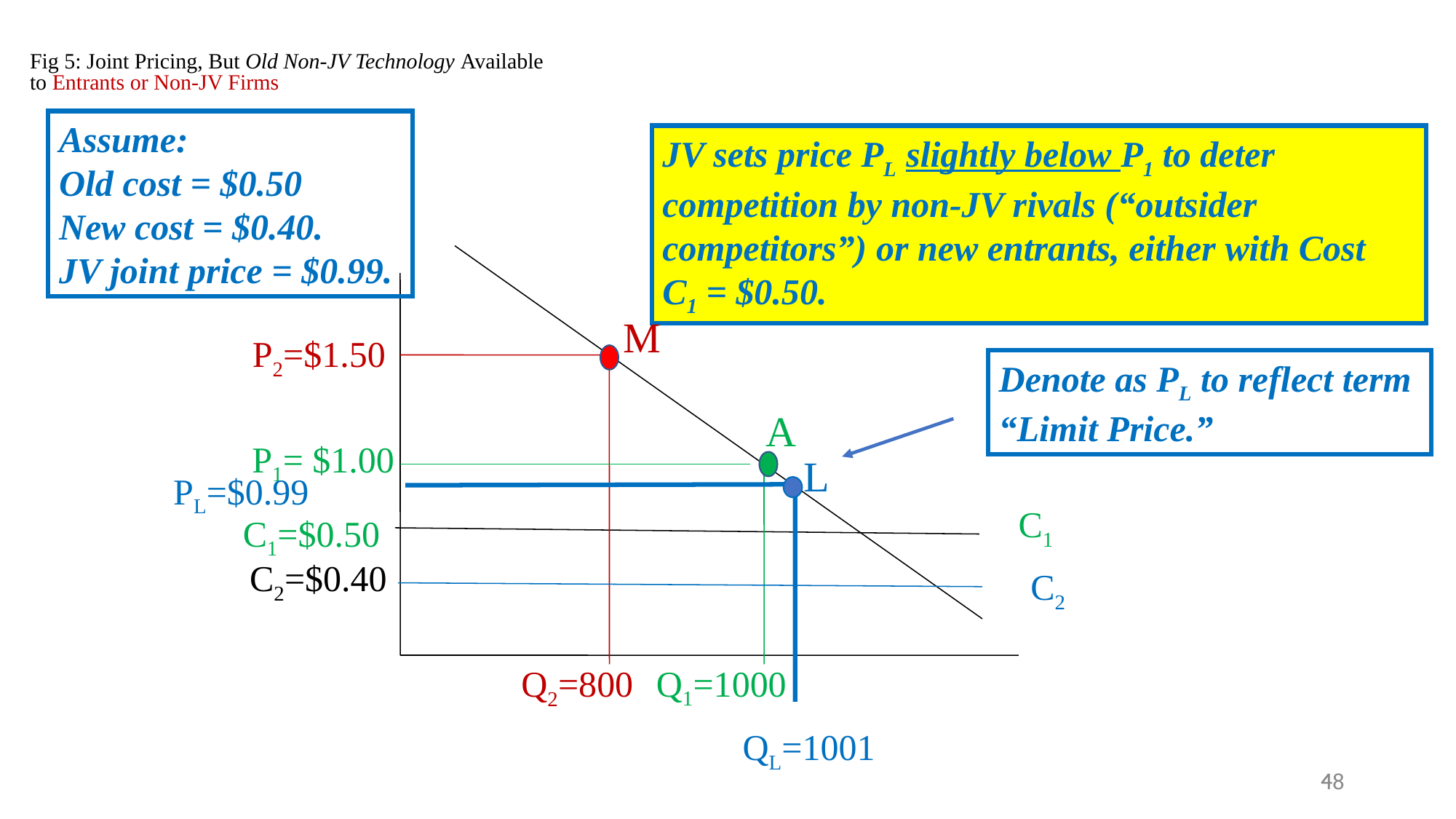

# Fig 5: Joint Pricing, But Old Non-JV Technology Available to Entrants or Non-JV Firms
Assume:
Old cost = $0.50
New cost = $0.40.
JV joint price = $0.99.
JV sets price PL  slightly below P1 to deter competition by non-JV rivals (“outsider competitors”) or new entrants, either with Cost
C1 = $0.50.

M
P2=$1.50

Denote as PL to reflect term
“Limit Price.”

A
P1= $1.00
L

PL=$0.99

C1
C1=$0.50

C2=$0.40
C2

Q1=1000
Q2=800
QL=1001
48